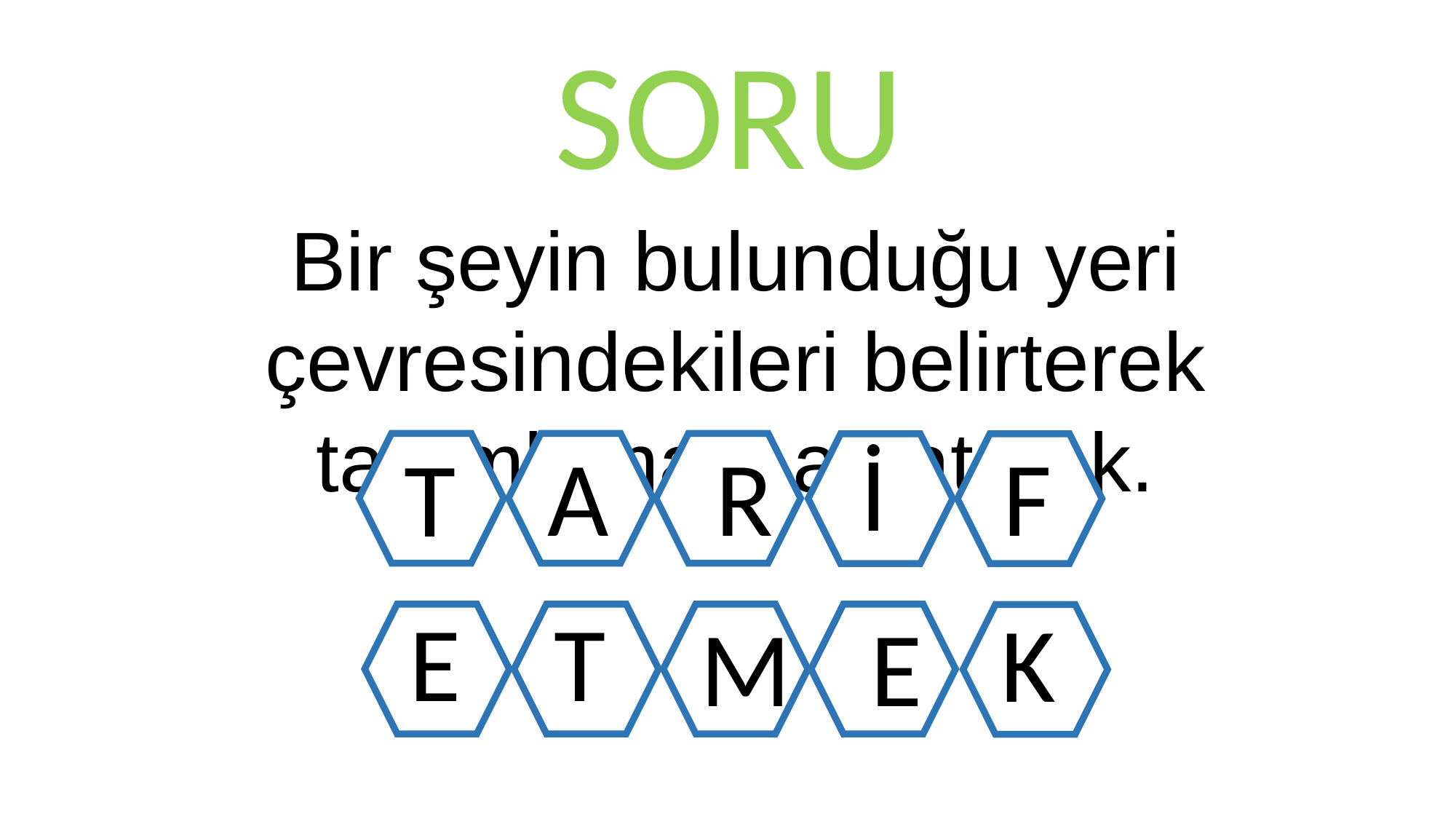

SORU
Bir şeyin bulunduğu yeri çevresindekileri belirterek tanımlamak, anlatmak.
İ
A
R
F
T

E
T
K
M
E